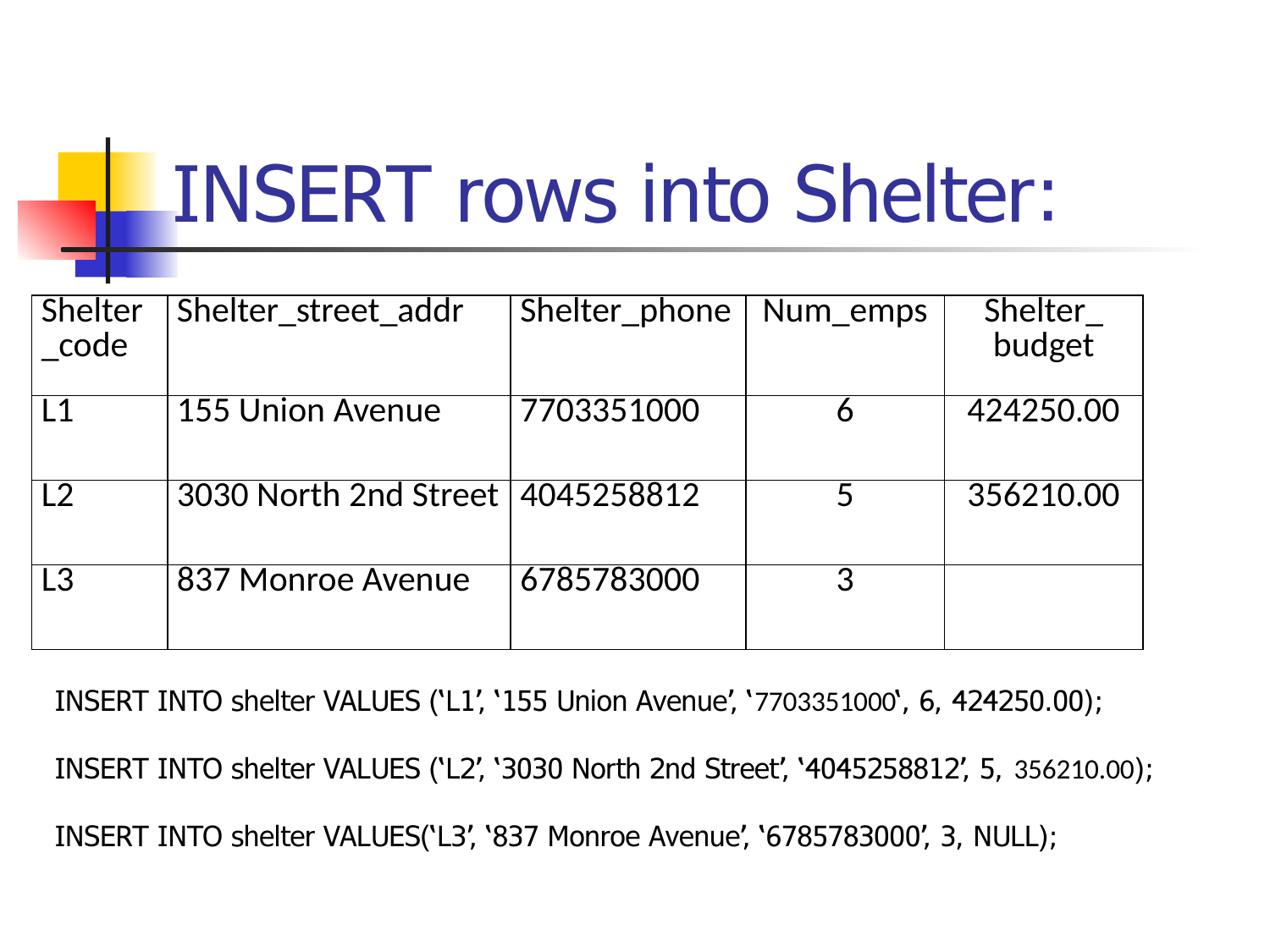

# INSERT rows into Shelter:
| Shelter\_code | Shelter\_street\_addr | Shelter\_phone | Num\_emps | Shelter\_ budget |
| --- | --- | --- | --- | --- |
| L1 | 155 Union Avenue | 7703351000 | 6 | 424250.00 |
| L2 | 3030 North 2nd Street | 4045258812 | 5 | 356210.00 |
| L3 | 837 Monroe Avenue | 6785783000 | 3 |  |
INSERT INTO shelter VALUES (‘L1’, ‘155 Union Avenue’, ‘7703351000‘, 6, 424250.00);

INSERT INTO shelter VALUES (‘L2’, ‘3030 North 2nd Street’, ‘4045258812’, 5, 356210.00);

INSERT INTO shelter VALUES(‘L3’, ‘837 Monroe Avenue’, ‘6785783000’, 3, NULL);